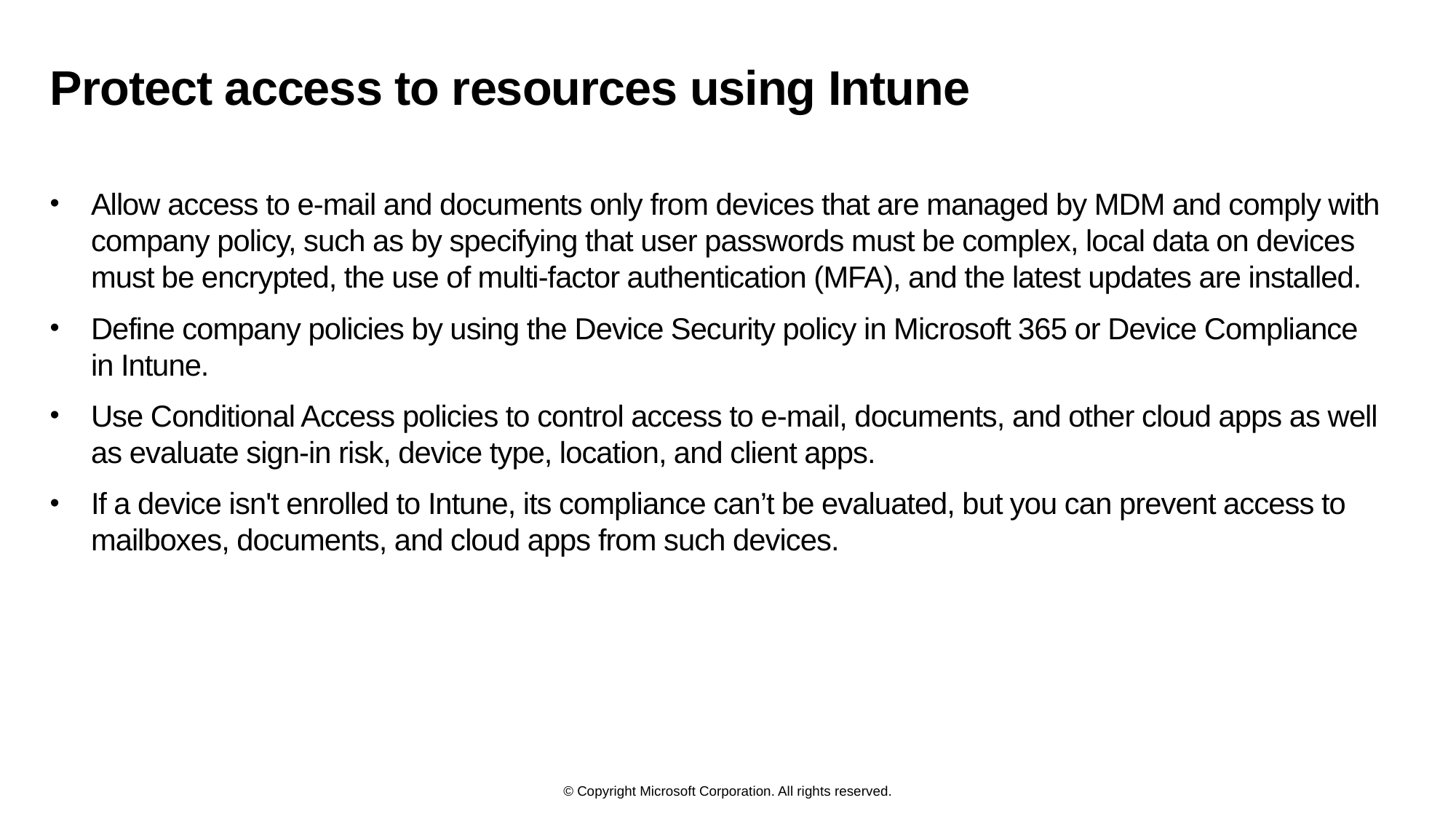

# Protect access to resources using Intune
Allow access to e-mail and documents only from devices that are managed by MDM and comply with company policy, such as by specifying that user passwords must be complex, local data on devices must be encrypted, the use of multi-factor authentication (MFA), and the latest updates are installed.
Define company policies by using the Device Security policy in Microsoft 365 or Device Compliance in Intune.
Use Conditional Access policies to control access to e-mail, documents, and other cloud apps as well as evaluate sign-in risk, device type, location, and client apps.
If a device isn't enrolled to Intune, its compliance can’t be evaluated, but you can prevent access to mailboxes, documents, and cloud apps from such devices.